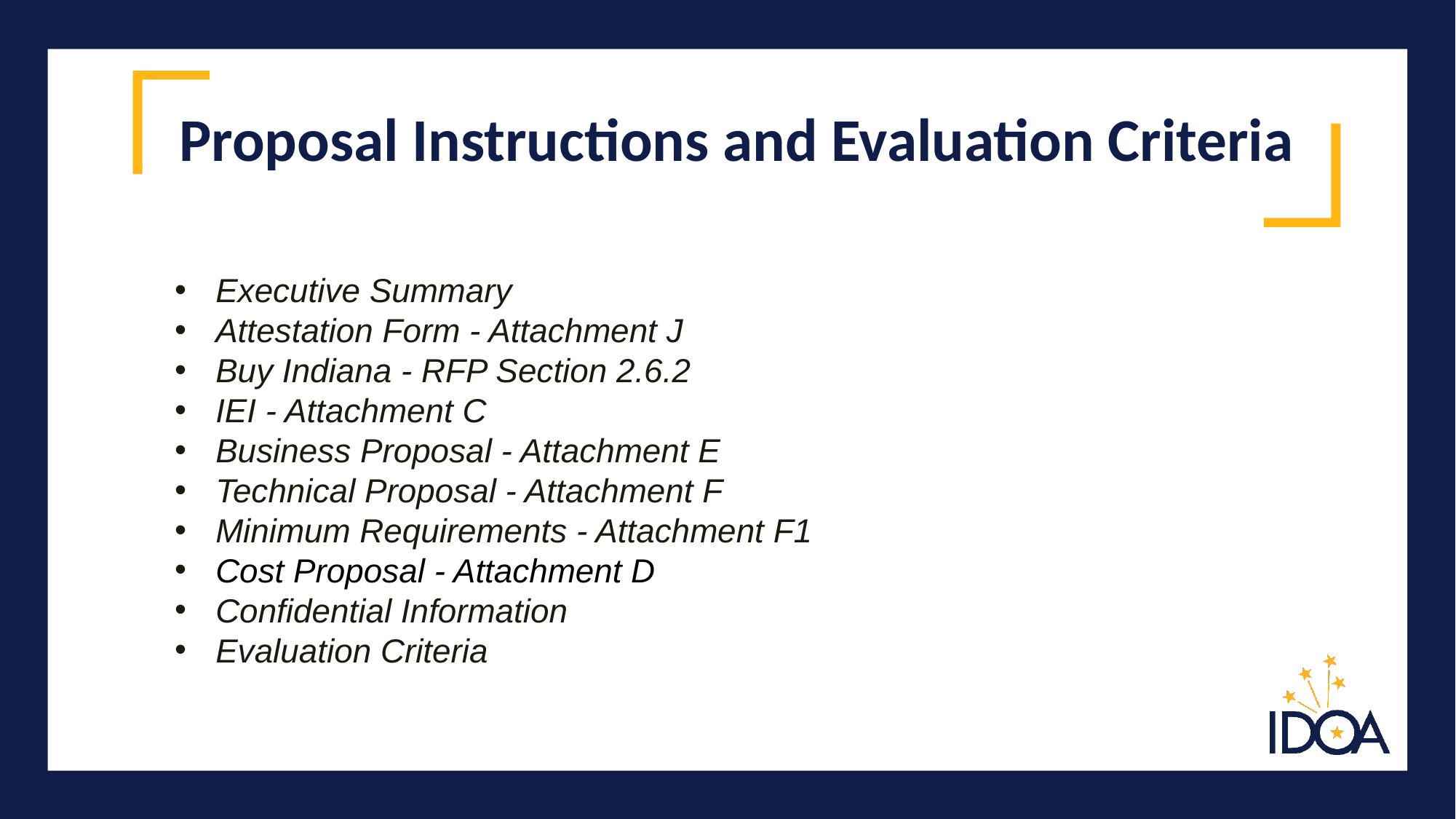

# Proposal Instructions and Evaluation Criteria

Executive Summary
Attestation Form - Attachment J
Buy Indiana - RFP Section 2.6.2
IEI - Attachment C
Business Proposal - Attachment E
Technical Proposal - Attachment F
Minimum Requirements - Attachment F1
Cost Proposal - Attachment D
Confidential Information
Evaluation Criteria